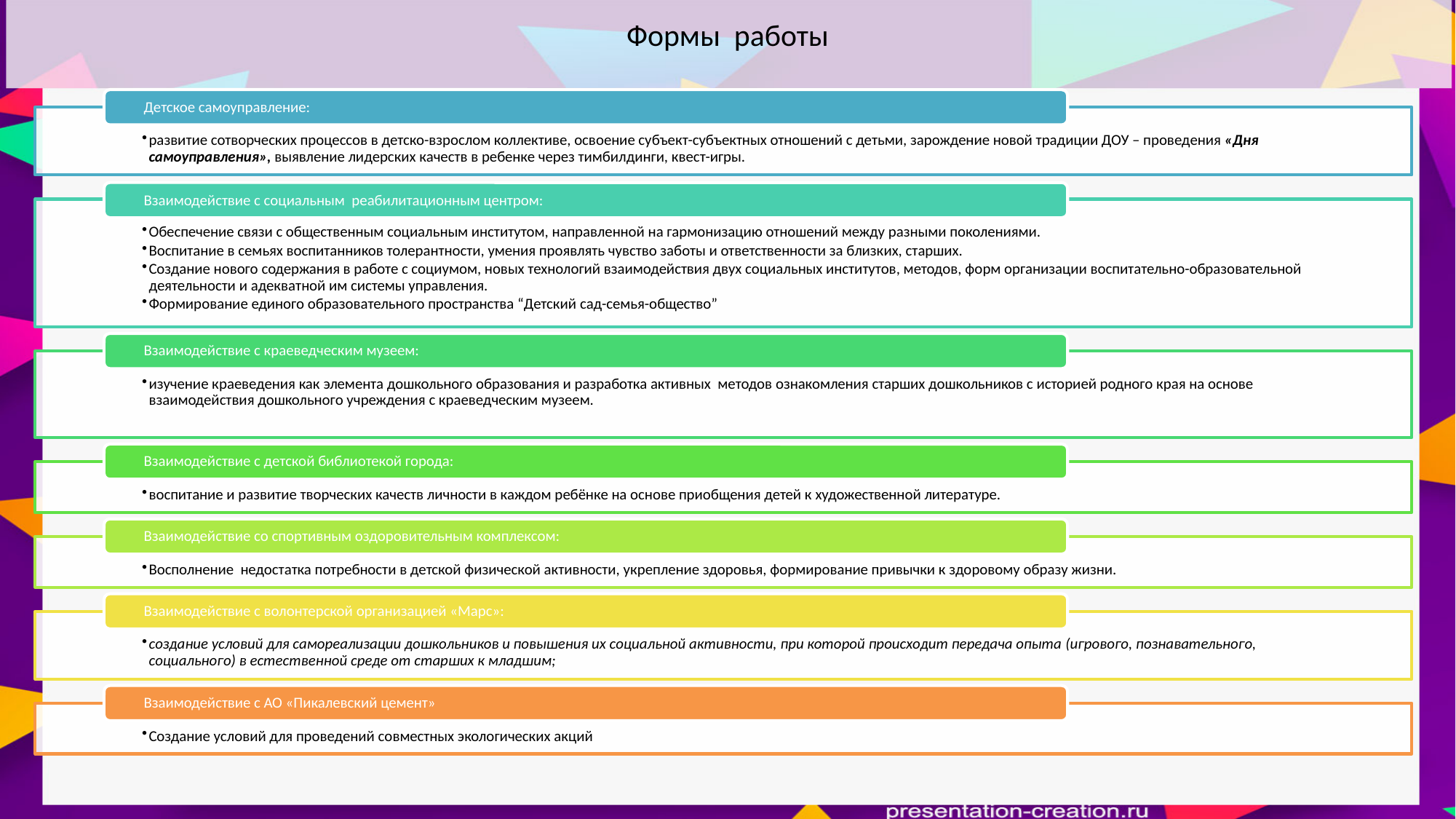

# Формы  работы
развитие сотворческих процессов в детско-взрослом коллективе, освоение субъект-субъектных отношений с детьми, зарождение новой традиции ДОУ – проведения «Дня самоуправления», выявление лидерских качеств в ребенке через тимбилдинги, квест-игры.
Детское самоуправление:
Обеспечение связи с общественным социальным институтом, направленной на гармонизацию отношений между разными поколениями.
Воспитание в семьях воспитанников толерантности, умения проявлять чувство заботы и ответственности за близких, старших.
Создание нового содержания в работе с социумом, новых технологий взаимодействия двух социальных институтов, методов, форм организации воспитательно-образовательной деятельности и адекватной им системы управления.
Формирование единого образовательного пространства “Детский сад-семья-общество”

Взаимодействие с социальным  реабилитационным центром:

изучение краеведения как элемента дошкольного образования и разработка активных  методов ознакомления старших дошкольников с историей родного края на основе взаимодействия дошкольного учреждения с краеведческим музеем.

Взаимодействие с краеведческим музеем:
воспитание и развитие творческих качеств личности в каждом ребёнке на основе приобщения детей к художественной литературе.
Взаимодействие с детской библиотекой города:
Восполнение  недостатка потребности в детской физической активности, укрепление здоровья, формирование привычки к здоровому образу жизни.
Взаимодействие со спортивным оздоровительным комплексом:
создание условий для самореализации дошкольников и повышения их социальной активности, при которой происходит передача опыта (игрового, познавательного, социального) в естественной среде от старших к младшим;
Взаимодействие с волонтерской организацией «Марс»:
Создание условий для проведений совместных экологических акций
Взаимодействие с АО «Пикалевский цемент»